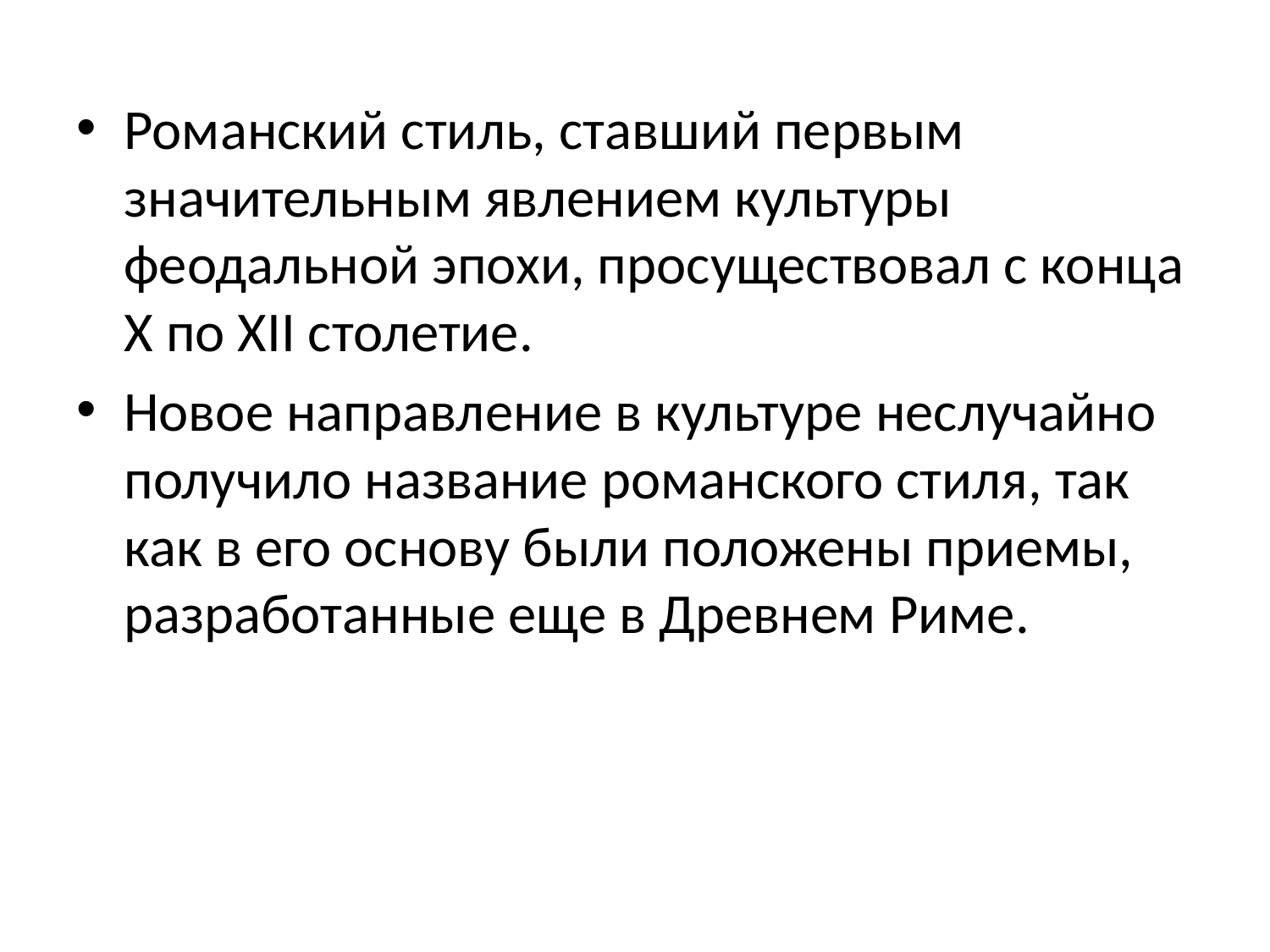

Романский стиль, ставший первым значительным явлением культуры феодальной эпохи, просуществовал с конца X по XII столетие.
Новое направление в культуре неслучайно получило название романского стиля, так как в его основу были положены приемы, разработанные еще в Древнем Риме.